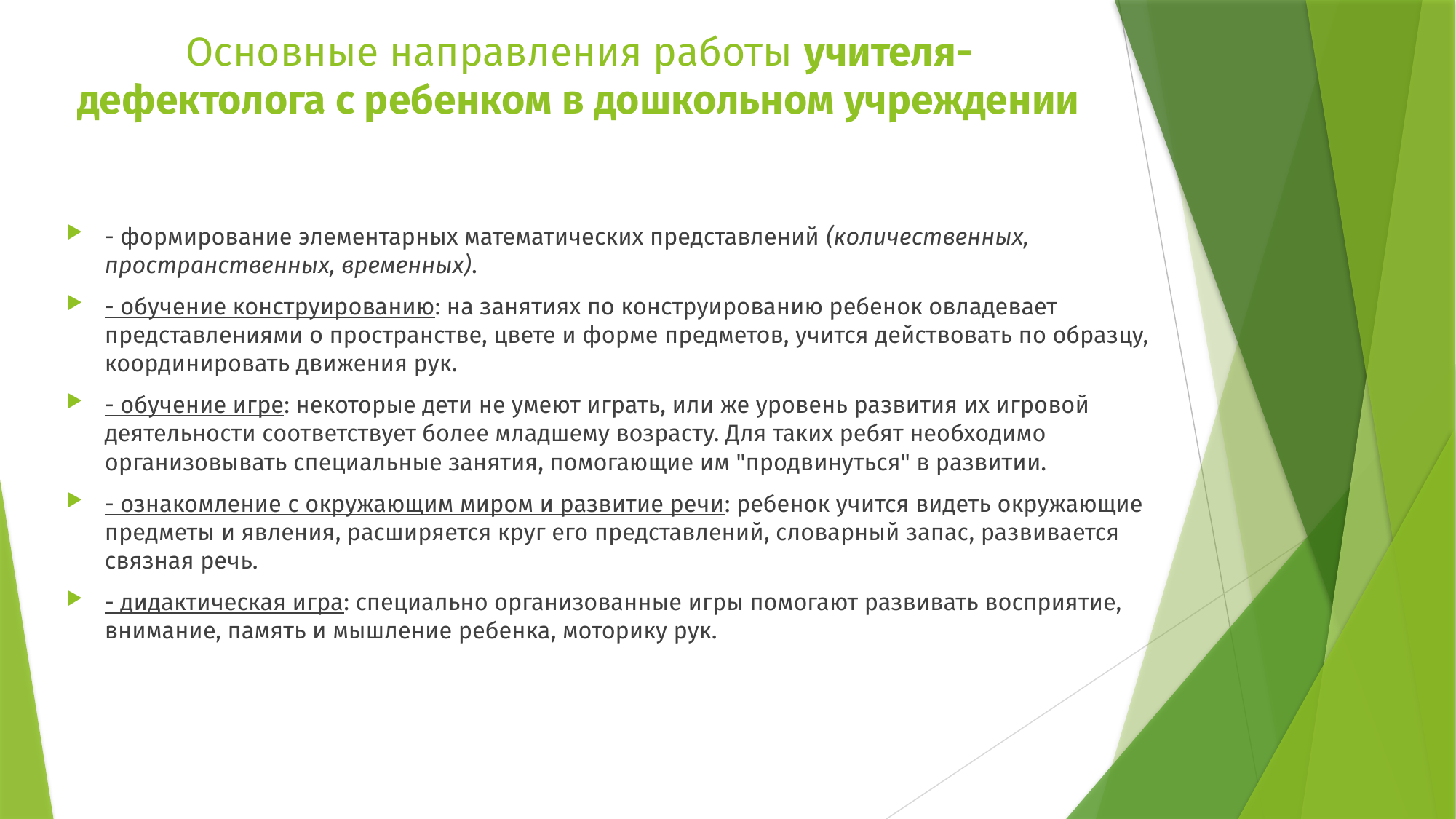

# Основные направления работы учителя-дефектолога с ребенком в дошкольном учреждении
- формирование элементарных математических представлений (количественных, пространственных, временных).
- обучение конструированию: на занятиях по конструированию ребенок овладевает представлениями о пространстве, цвете и форме предметов, учится действовать по образцу, координировать движения рук.
- обучение игре: некоторые дети не умеют играть, или же уровень развития их игровой деятельности соответствует более младшему возрасту. Для таких ребят необходимо организовывать специальные занятия, помогающие им "продвинуться" в развитии.
- ознакомление с окружающим миром и развитие речи: ребенок учится видеть окружающие предметы и явления, расширяется круг его представлений, словарный запас, развивается связная речь.
- дидактическая игра: специально организованные игры помогают развивать восприятие, внимание, память и мышление ребенка, моторику рук.